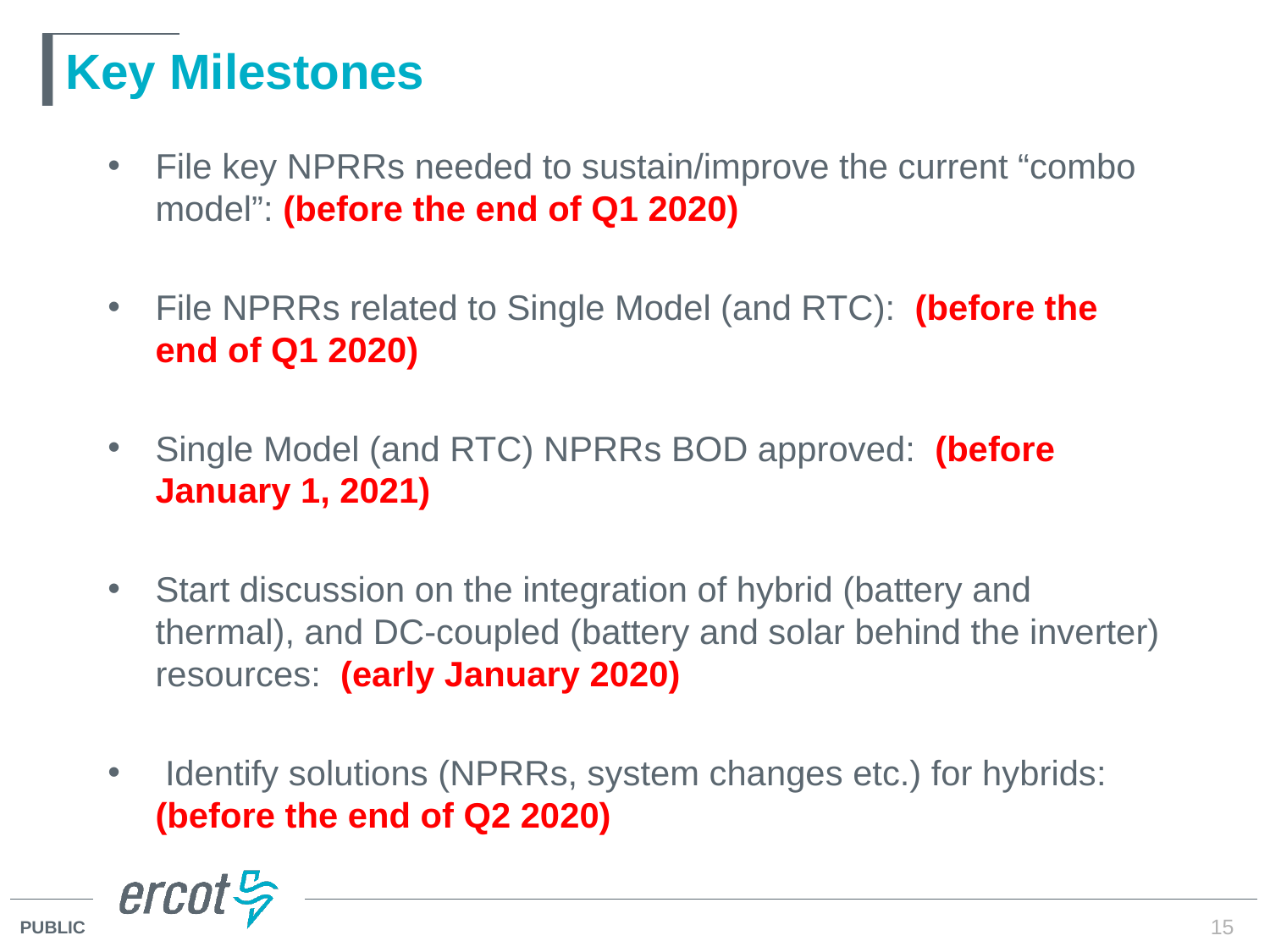

# Key Milestones
File key NPRRs needed to sustain/improve the current “combo model”: (before the end of Q1 2020)

File NPRRs related to Single Model (and RTC):  (before the end of Q1 2020)

Single Model (and RTC) NPRRs BOD approved:  (before January 1, 2021)

Start discussion on the integration of hybrid (battery and thermal), and DC-coupled (battery and solar behind the inverter) resources:  (early January 2020)

 Identify solutions (NPRRs, system changes etc.) for hybrids:  (before the end of Q2 2020)
15